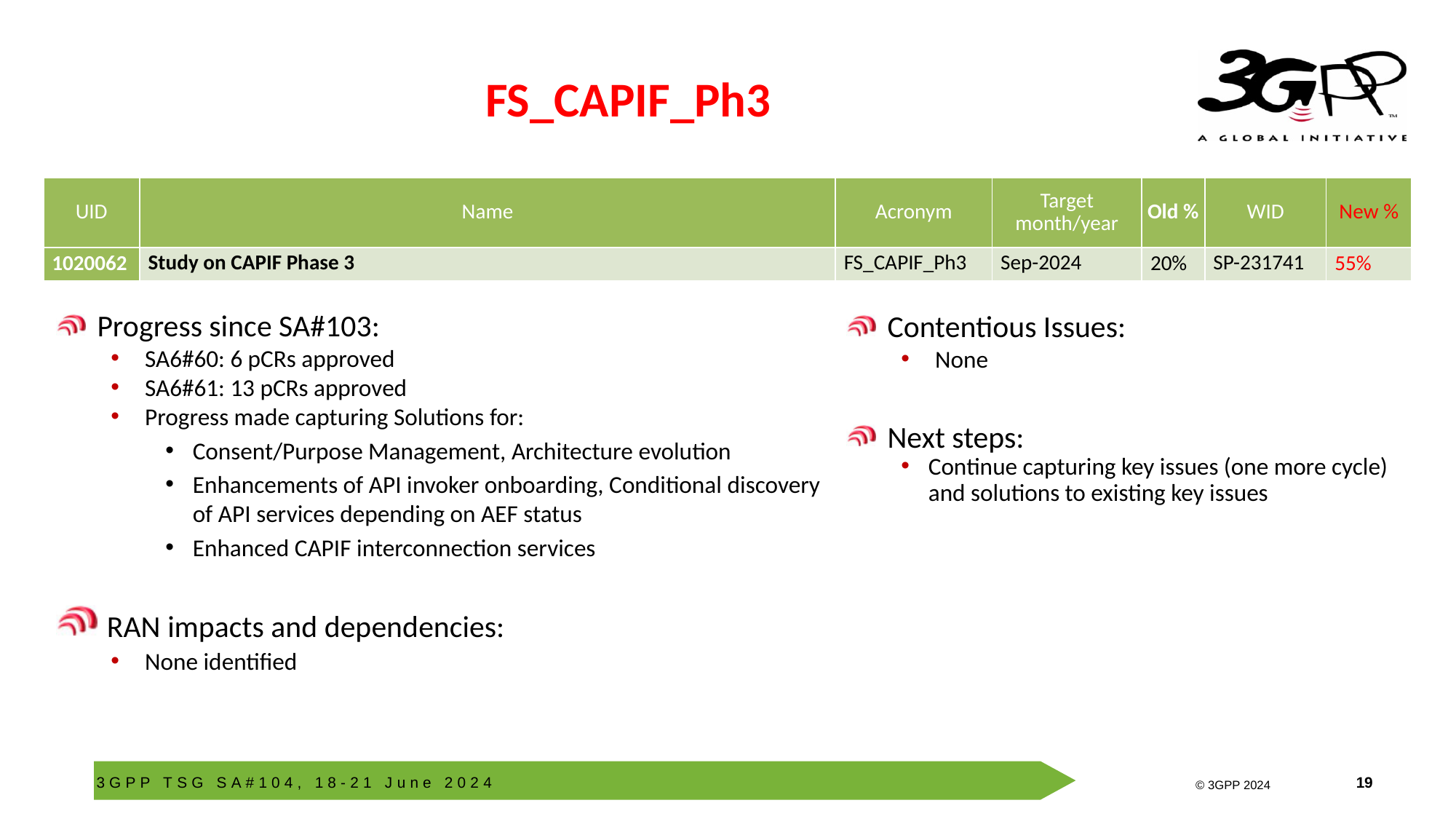

# FS_CAPIF_Ph3
| UID | Name | Acronym | Target month/year | Old % | WID | New % |
| --- | --- | --- | --- | --- | --- | --- |
| 1020062 | Study on CAPIF Phase 3 | FS\_CAPIF\_Ph3 | Sep-2024 | 20% | SP-231741 | 55% |
Progress since SA#103:
SA6#60: 6 pCRs approved
SA6#61: 13 pCRs approved
Progress made capturing Solutions for:
Consent/Purpose Management, Architecture evolution
Enhancements of API invoker onboarding, Conditional discovery of API services depending on AEF status
Enhanced CAPIF interconnection services

 RAN impacts and dependencies:
None identified
Contentious Issues:
None

Next steps:
Continue capturing key issues (one more cycle) and solutions to existing key issues